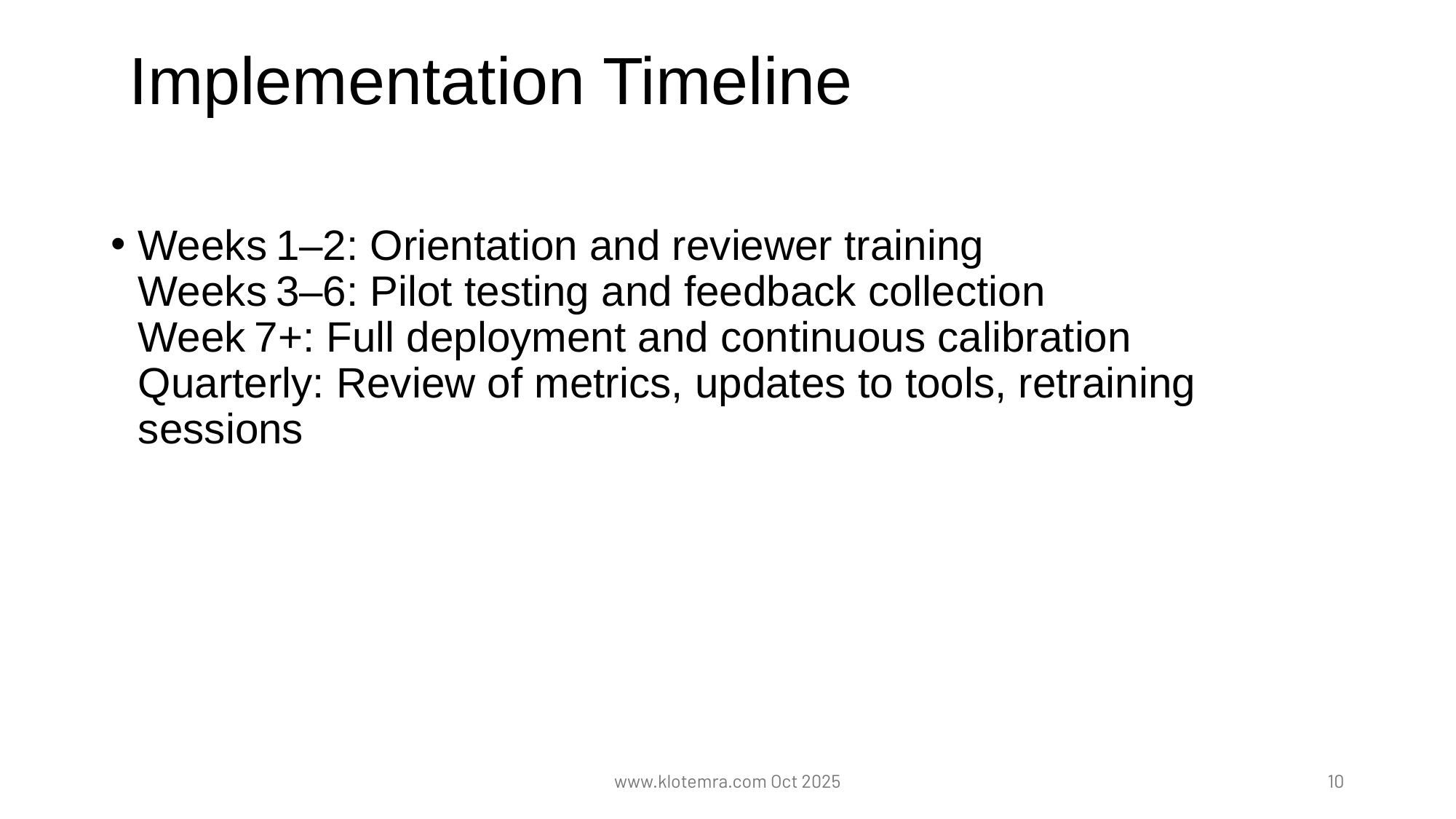

# Implementation Timeline
Weeks 1–2: Orientation and reviewer training
Weeks 3–6: Pilot testing and feedback collection
Week 7+: Full deployment and continuous calibration
Quarterly: Review of metrics, updates to tools, retraining sessions
www.klotemra.com Oct 2025
10